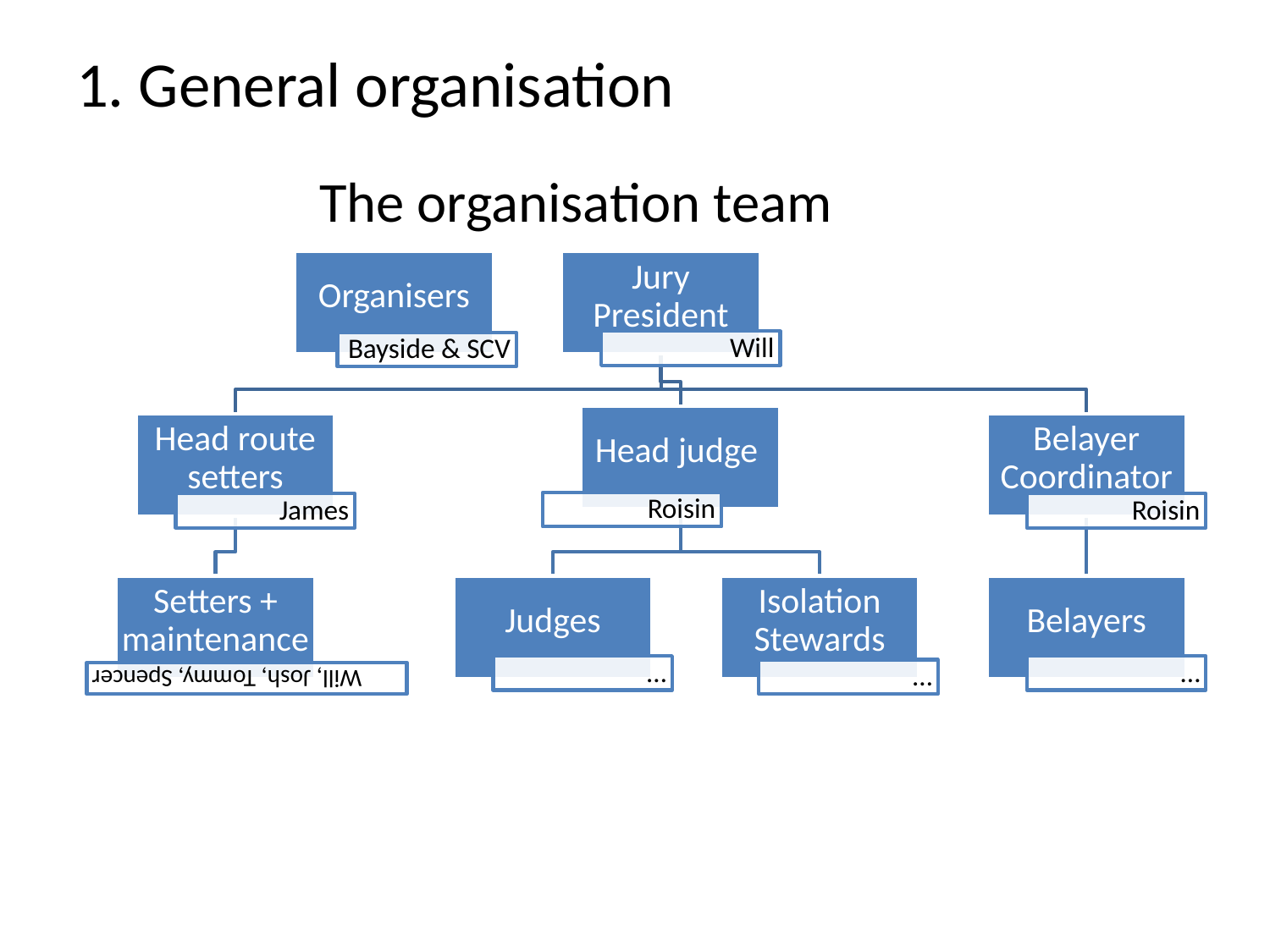

# 1. General organisation
Organisers
Bayside & SCV
Jury President
Will
Head route setters
James
Setters + maintenance
Will, Josh, Tommy, Spencer
Head judge
Roisin
Judges
…
Isolation Stewards
…
Belayer Coordinator
Roisin
Belayers
…
The organisation team